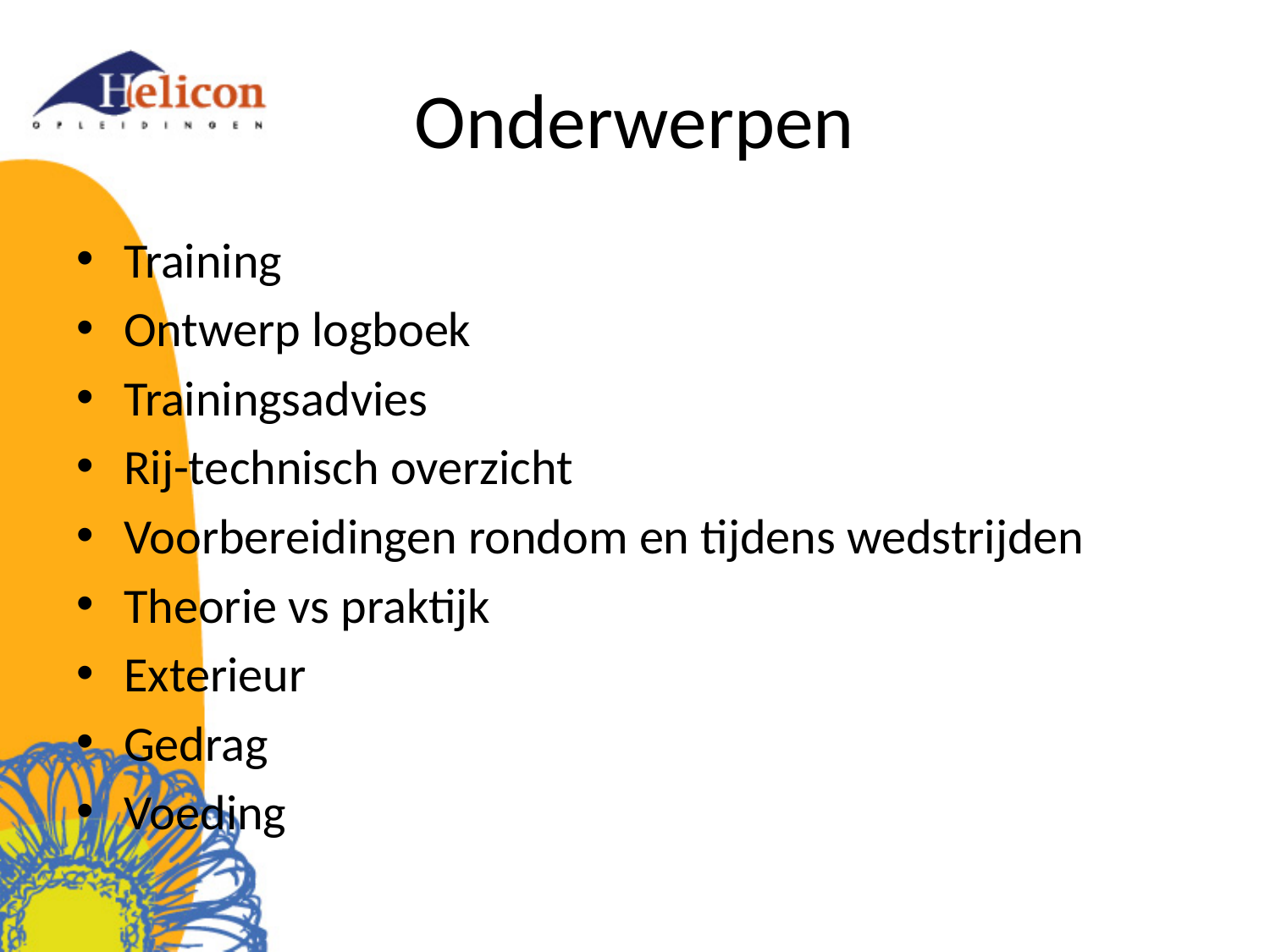

# Onderwerpen
Training
Ontwerp logboek
Trainingsadvies
Rij-technisch overzicht
Voorbereidingen rondom en tijdens wedstrijden
Theorie vs praktijk
Exterieur
Gedrag
Voeding